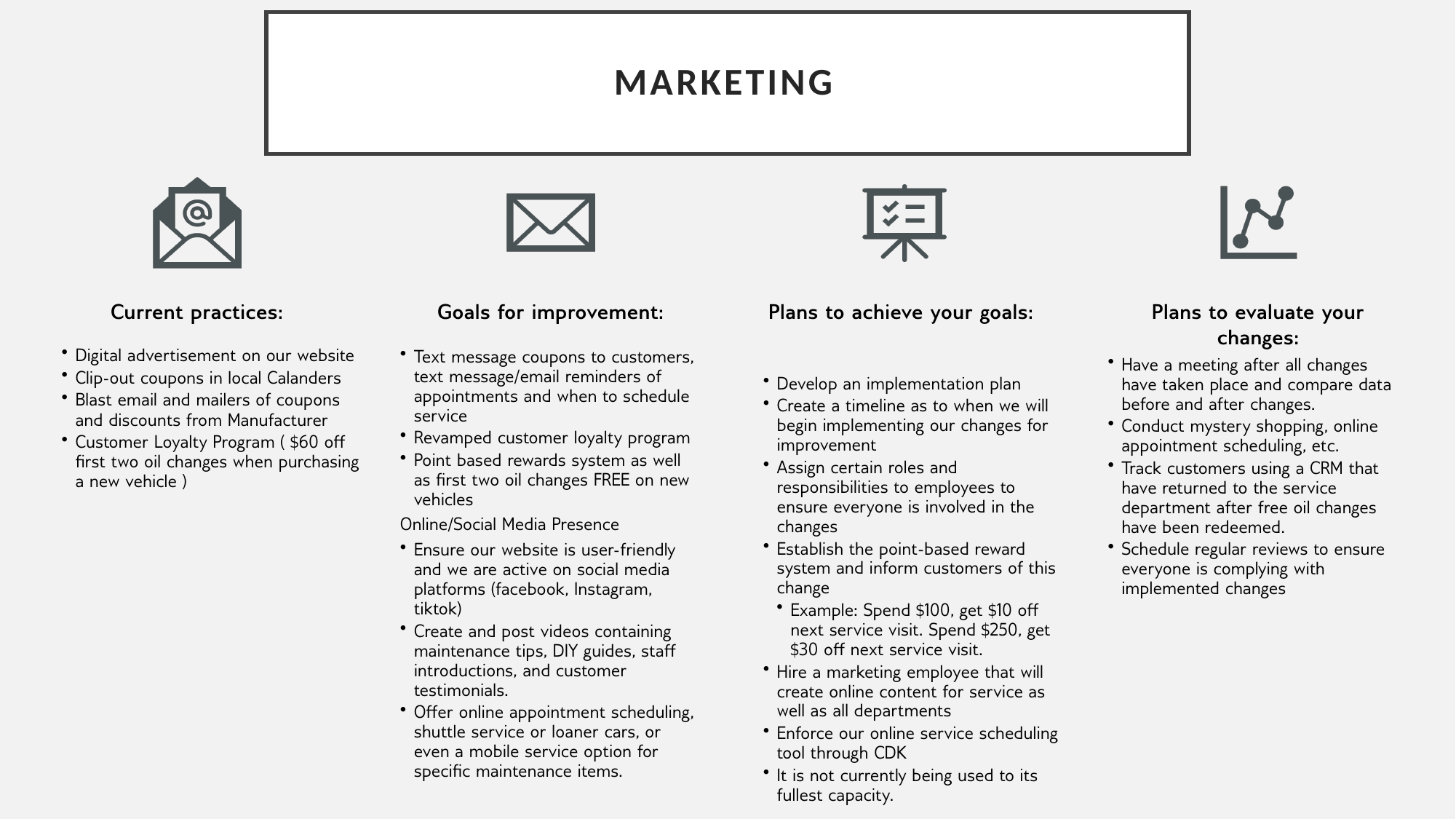

# Marketing
Current practices:

Digital advertisement on our website
Clip-out coupons in local Calanders
Blast email and mailers of coupons and discounts from Manufacturer
Customer Loyalty Program ( $60 off first two oil changes when purchasing a new vehicle )
Goals for improvement:

Text message coupons to customers, text message/email reminders of appointments and when to schedule service
Revamped customer loyalty program
Point based rewards system as well as first two oil changes FREE on new vehicles
Online/Social Media Presence
Ensure our website is user-friendly and we are active on social media platforms (facebook, Instagram, tiktok)
Create and post videos containing maintenance tips, DIY guides, staff introductions, and customer testimonials.
Offer online appointment scheduling, shuttle service or loaner cars, or even a mobile service option for specific maintenance items.
Plans to achieve your goals:

Develop an implementation plan
Create a timeline as to when we will begin implementing our changes for improvement
Assign certain roles and responsibilities to employees to ensure everyone is involved in the changes
Establish the point-based reward system and inform customers of this change
Example: Spend $100, get $10 off next service visit. Spend $250, get $30 off next service visit.
Hire a marketing employee that will create online content for service as well as all departments
Enforce our online service scheduling tool through CDK
It is not currently being used to its fullest capacity.
Plans to evaluate your changes:

Have a meeting after all changes have taken place and compare data before and after changes.
Conduct mystery shopping, online appointment scheduling, etc.
Track customers using a CRM that have returned to the service department after free oil changes have been redeemed.
Schedule regular reviews to ensure everyone is complying with implemented changes